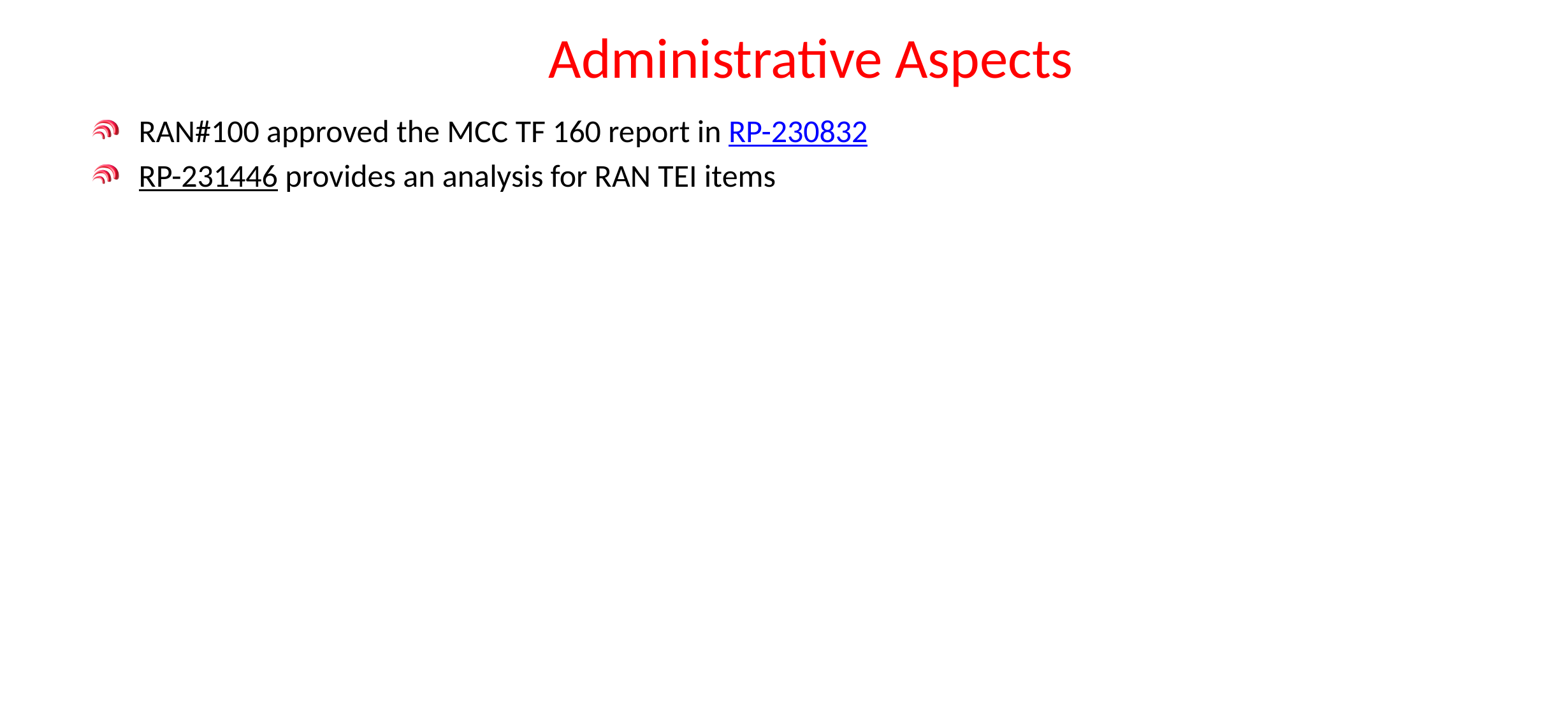

# Administrative Aspects
RAN#100 approved the MCC TF 160 report in RP-230832
RP-231446 provides an analysis for RAN TEI items